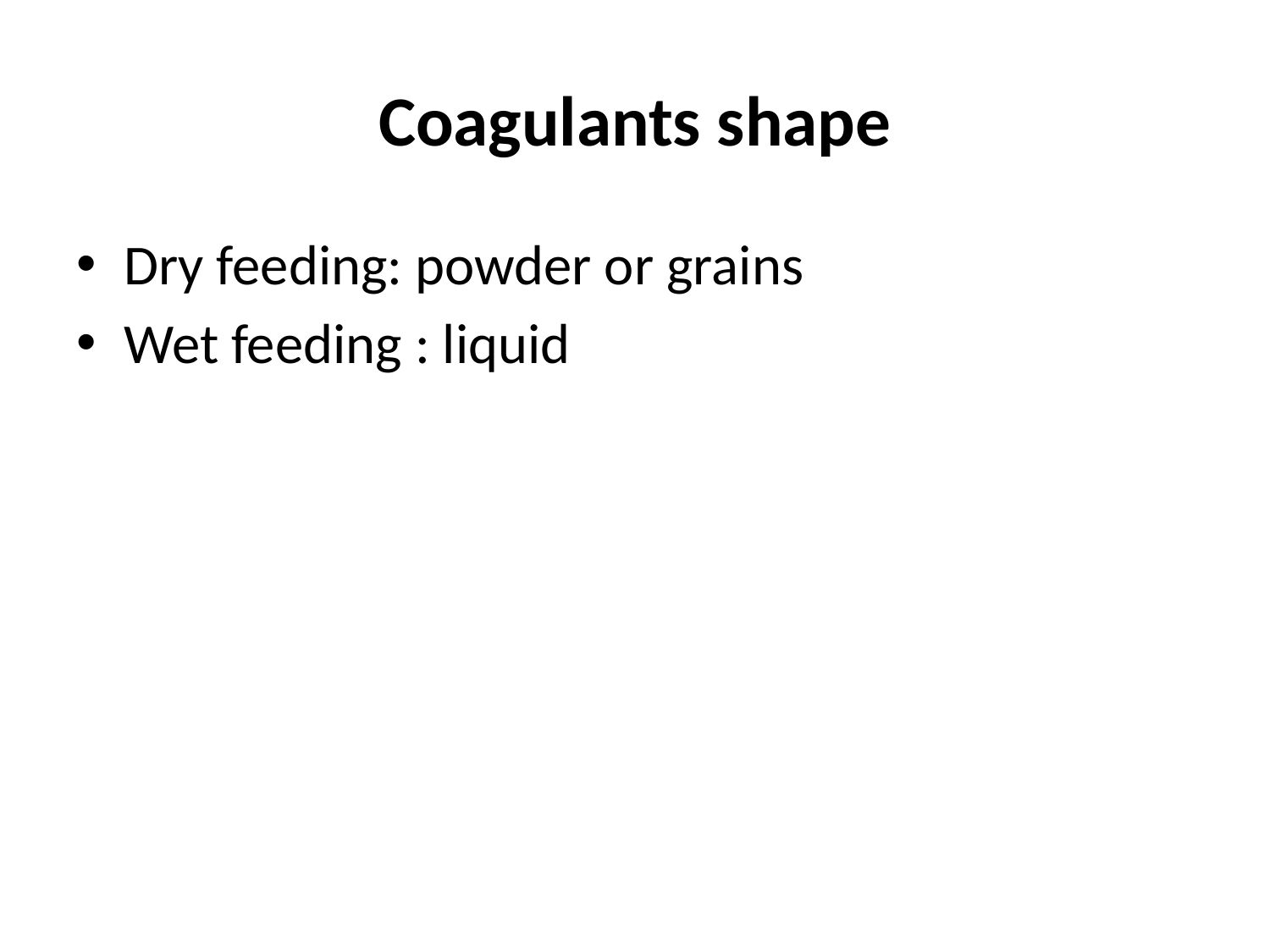

# Coagulants shape
Dry feeding: powder or grains
Wet feeding : liquid